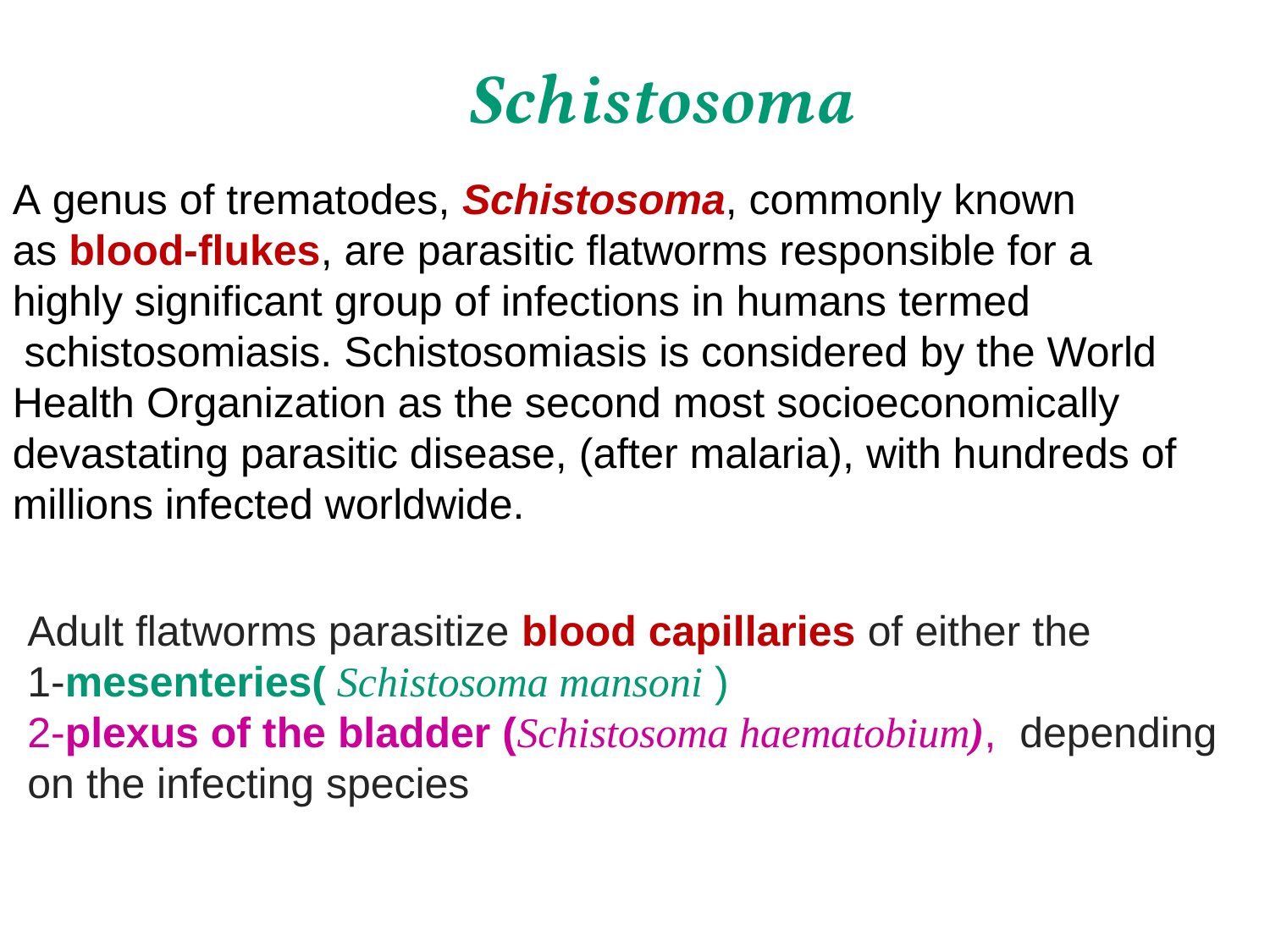

Schistosoma
A genus of trematodes, Schistosoma, commonly known as blood-flukes, are parasitic flatworms responsible for a highly significant group of infections in humans termed   schistosomiasis. Schistosomiasis is considered by the World Health Organization as the second most socioeconomically devastating parasitic disease, (after malaria), with hundreds of millions infected worldwide.
Adult flatworms parasitize blood capillaries of either the            1-mesenteries( Schistosoma mansoni )                                          2-plexus of the bladder (Schistosoma haematobium),  depending on the infecting species